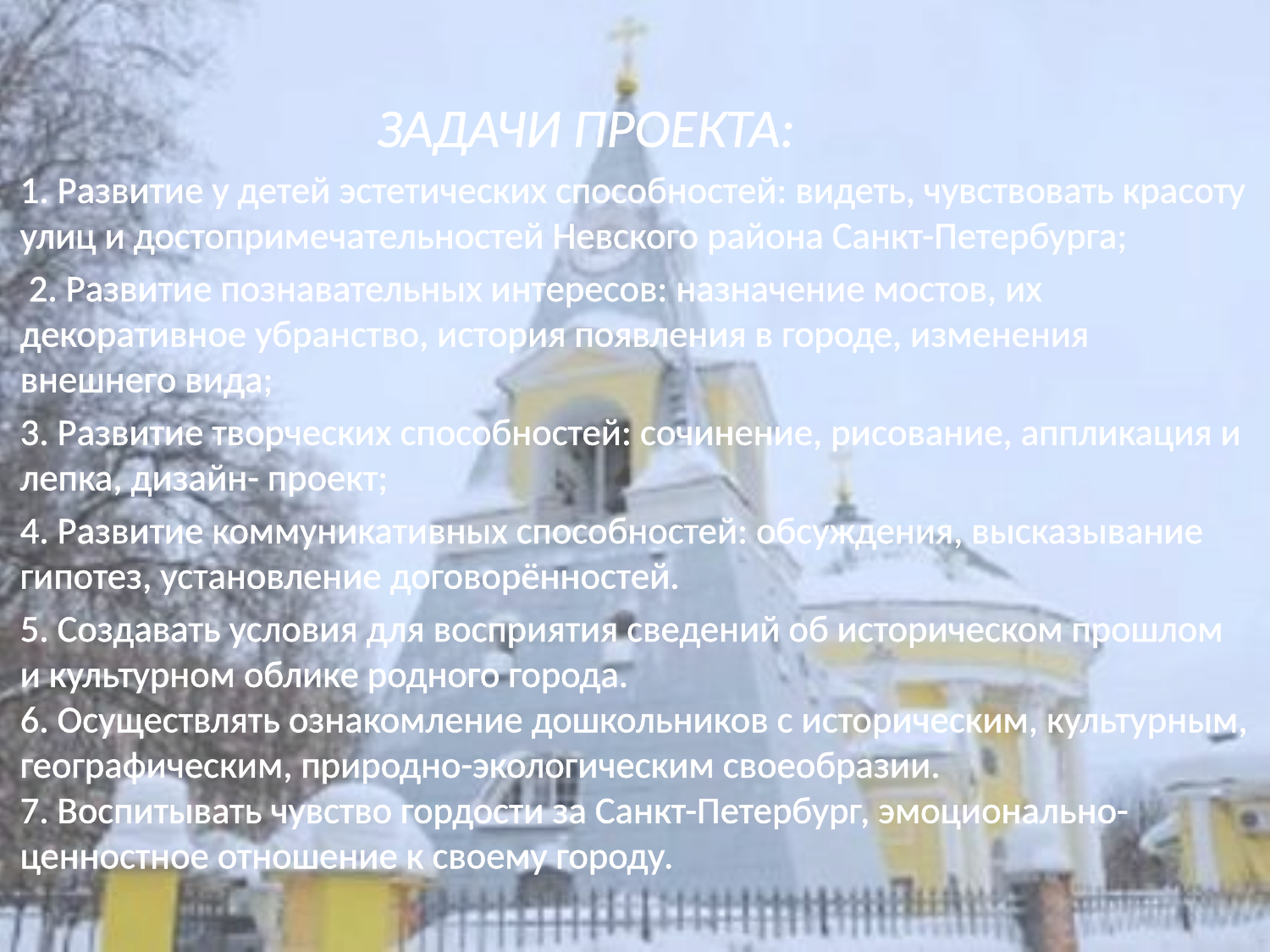

ЗАДАЧИ ПРОЕКТА:
1. Развитие у детей эстетических способностей: видеть, чувствовать красоту улиц и достопримечательностей Невского района Санкт-Петербурга;
 2. Развитие познавательных интересов: назначение мостов, их декоративное убранство, история появления в городе, изменения внешнего вида;
3. Развитие творческих способностей: сочинение, рисование, аппликация и лепка, дизайн- проект;
4. Развитие коммуникативных способностей: обсуждения, высказывание гипотез, установление договорённостей.
5. Создавать условия для восприятия сведений об историческом прошлом и культурном облике родного города.
6. Осуществлять ознакомление дошкольников с историческим, культурным, географическим, природно-экологическим своеобразии.
7. Воспитывать чувство гордости за Санкт-Петербург, эмоционально-ценностное отношение к своему городу.